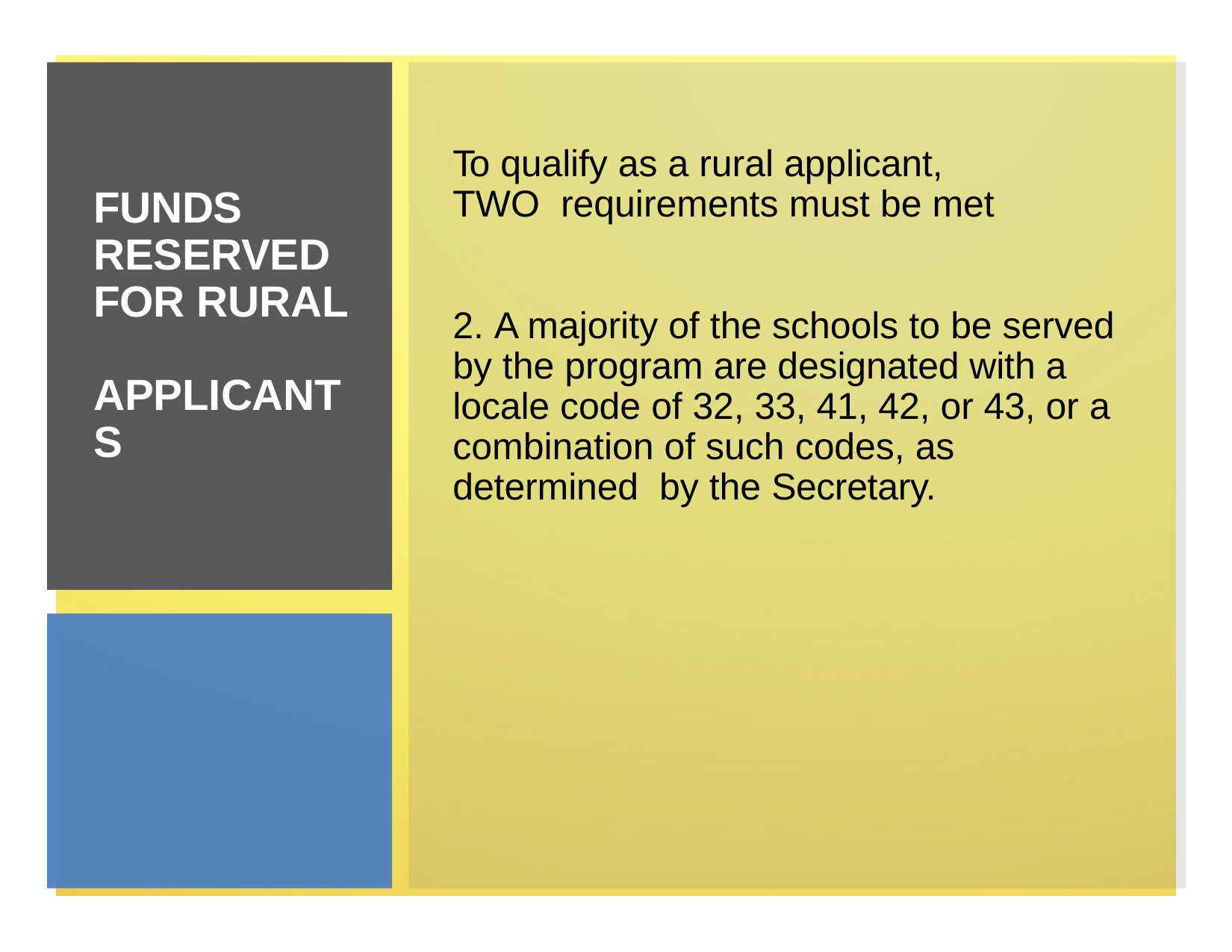

To qualify as a rural applicant, TWO  requirements must be met

2. A majority of the schools to be served  by the program are designated with a  locale code of 32, 33, 41, 42, or 43, or a  combination of such codes, as determined  by the Secretary.

# FUNDS RESERVED FOR RURAL  APPLICANTS